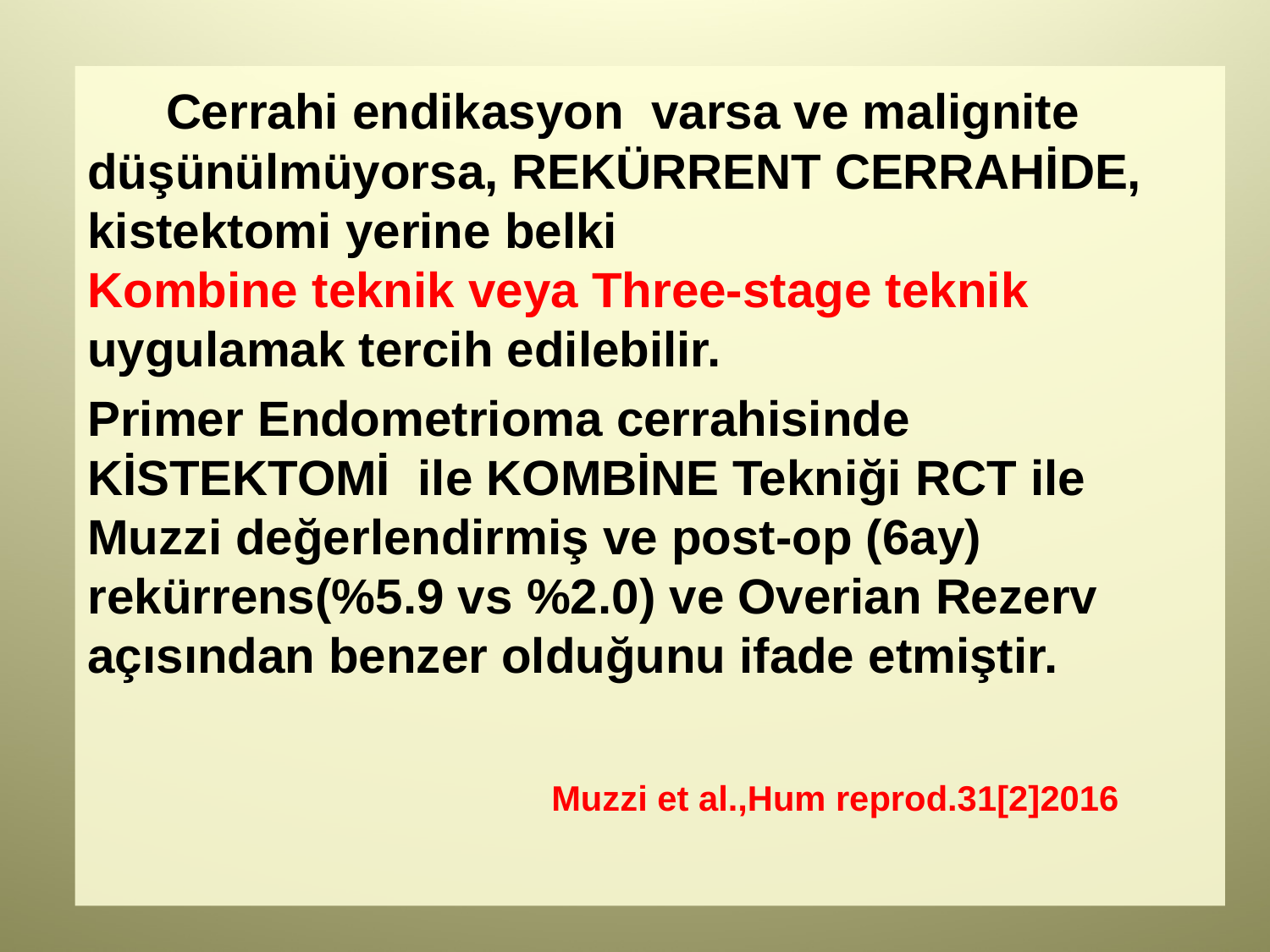

Cerrahi endikasyon  varsa ve malignite düşünülmüyorsa, REKÜRRENT CERRAHİDE, kistektomi yerine belki                                 Kombine teknik veya Three-stage teknik uygulamak tercih edilebilir.
Primer Endometrioma cerrahisinde KİSTEKTOMİ  ile KOMBİNE Tekniği RCT ile Muzzi değerlendirmiş ve post-op (6ay) rekürrens(%5.9 vs %2.0) ve Overian Rezerv açısından benzer olduğunu ifade etmiştir.

                                  Muzzi et al.,Hum reprod.31[2]2016